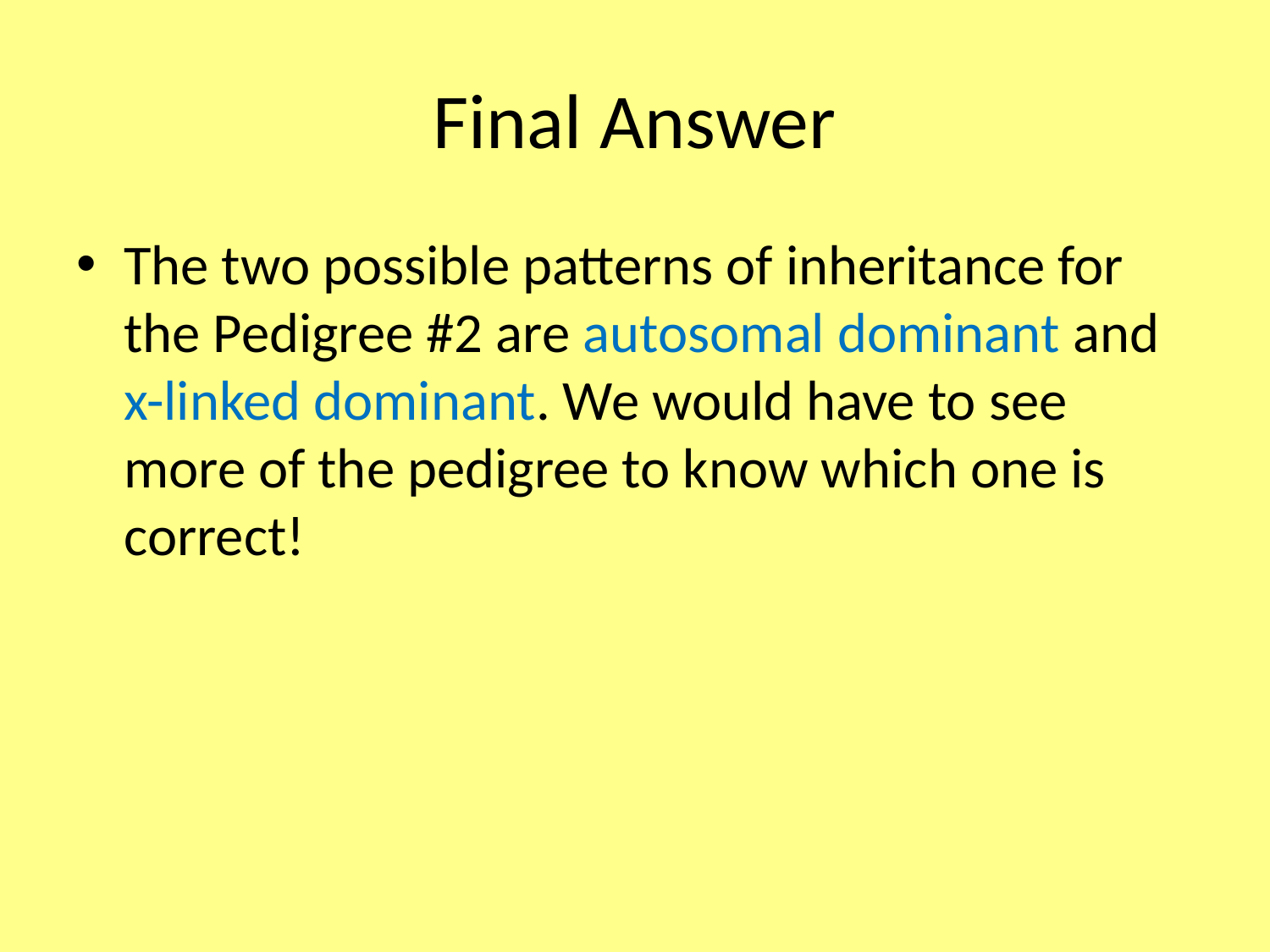

# Final Answer
The two possible patterns of inheritance for the Pedigree #2 are autosomal dominant and x-linked dominant. We would have to see more of the pedigree to know which one is correct!